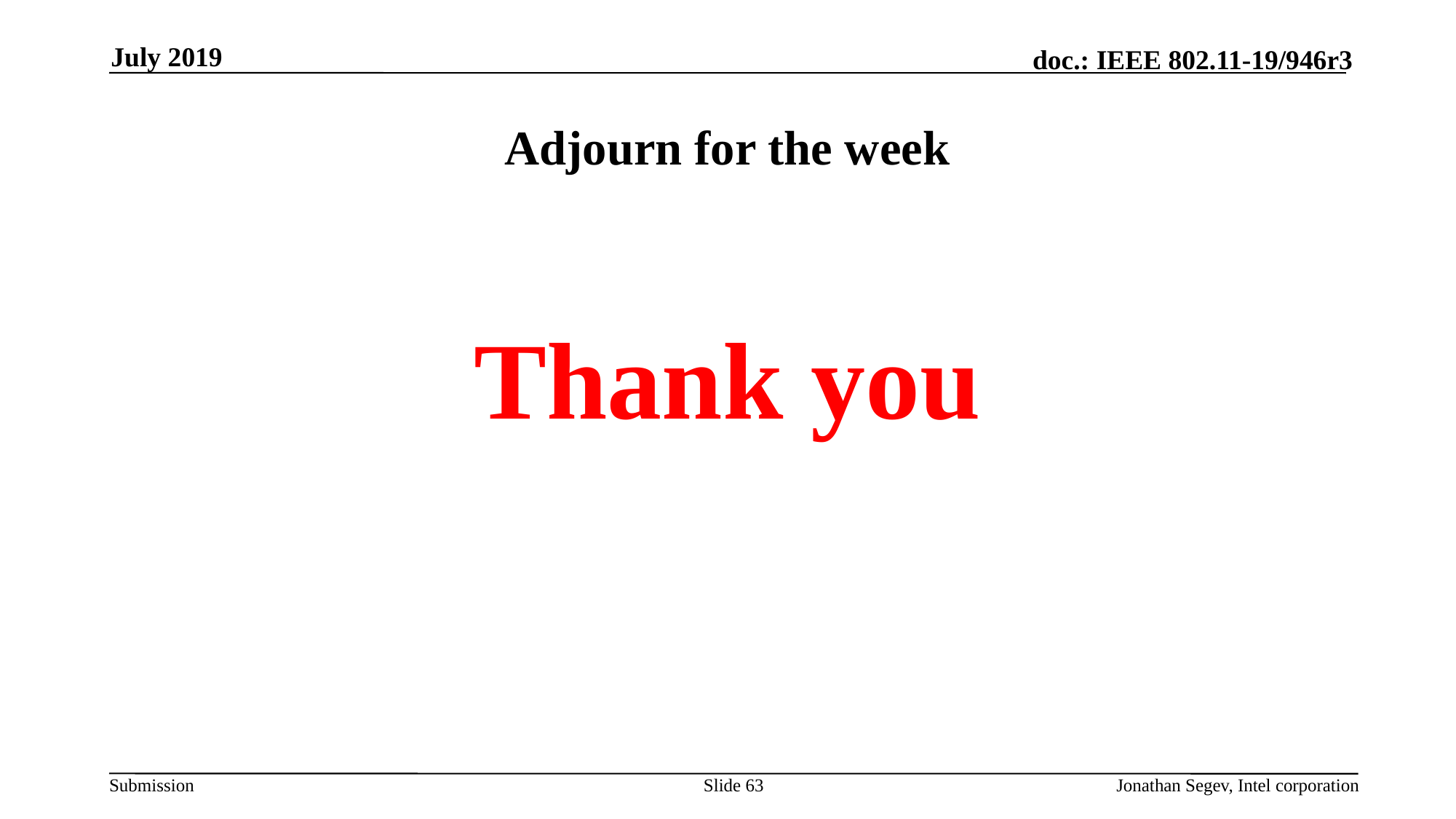

July 2019
# Adjourn for the week

Thank you
Slide 63
Jonathan Segev, Intel corporation